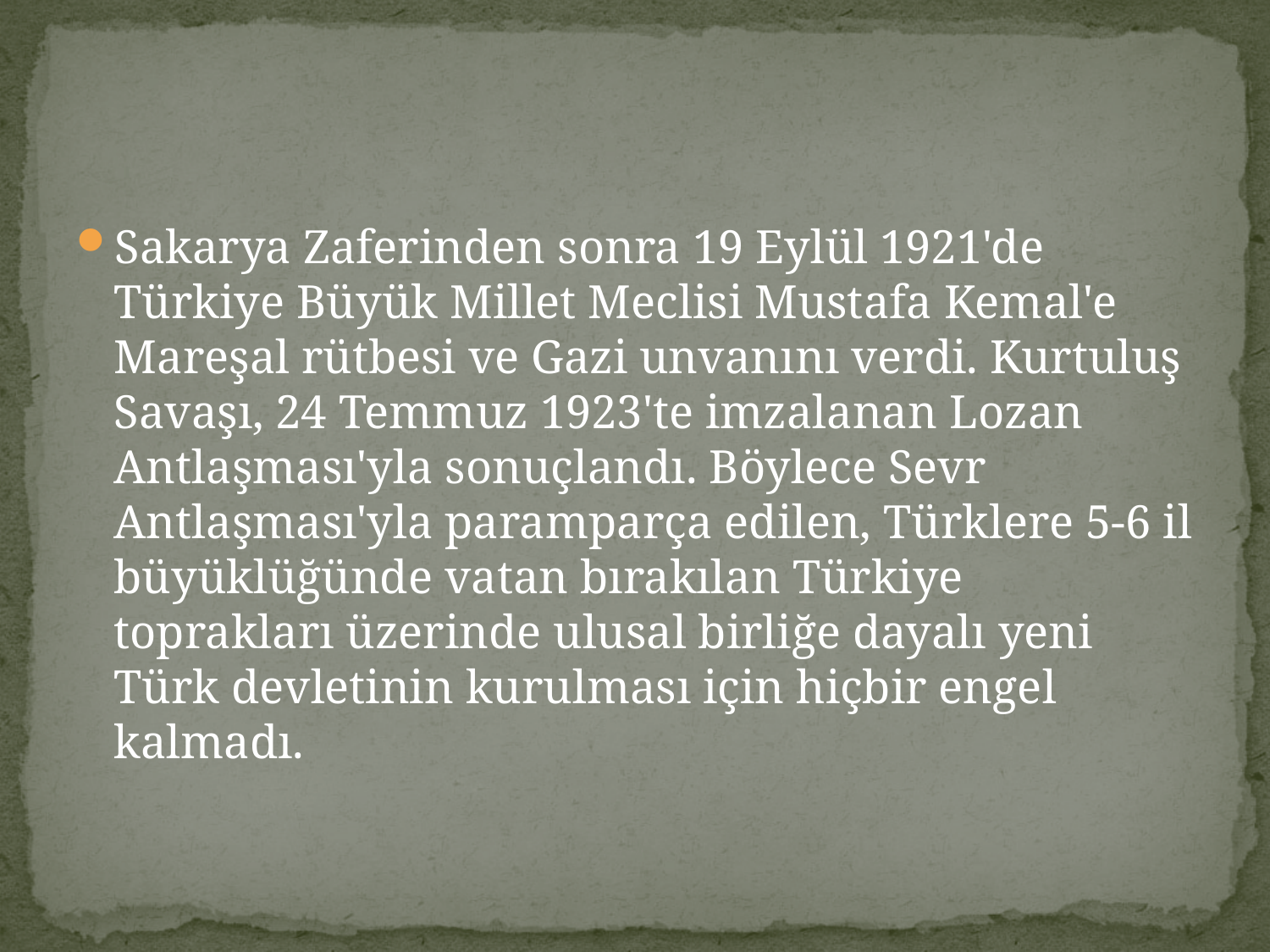

#
Sakarya Zaferinden sonra 19 Eylül 1921'de Türkiye Büyük Millet Meclisi Mustafa Kemal'e Mareşal rütbesi ve Gazi unvanını verdi. Kurtuluş Savaşı, 24 Temmuz 1923'te imzalanan Lozan Antlaşması'yla sonuçlandı. Böylece Sevr Antlaşması'yla paramparça edilen, Türklere 5-6 il büyüklüğünde vatan bırakılan Türkiye toprakları üzerinde ulusal birliğe dayalı yeni Türk devletinin kurulması için hiçbir engel kalmadı.